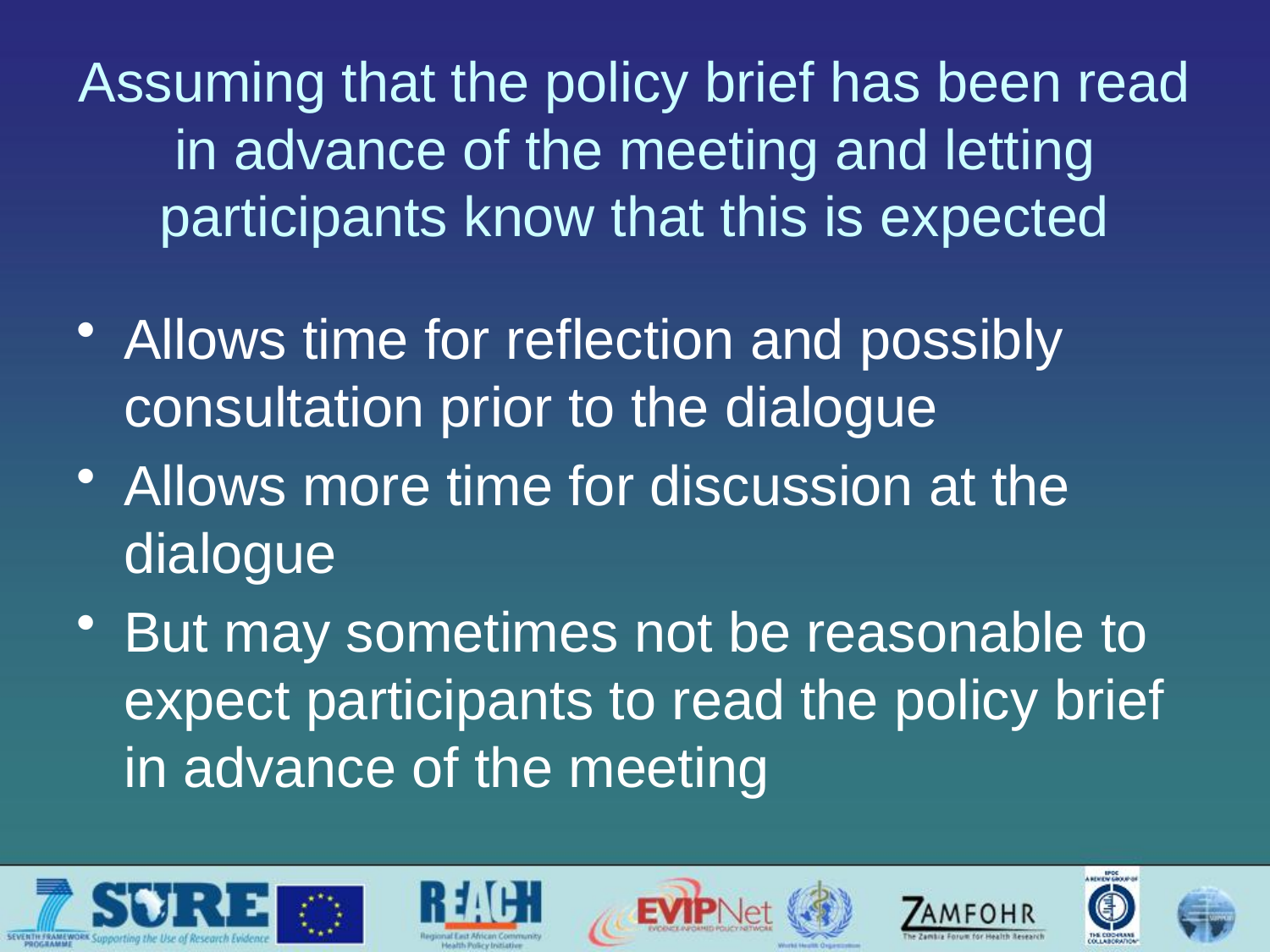

# Assuming that the policy brief has been read in advance of the meeting and letting participants know that this is expected
Allows time for reflection and possibly consultation prior to the dialogue
Allows more time for discussion at the dialogue
But may sometimes not be reasonable to expect participants to read the policy brief in advance of the meeting